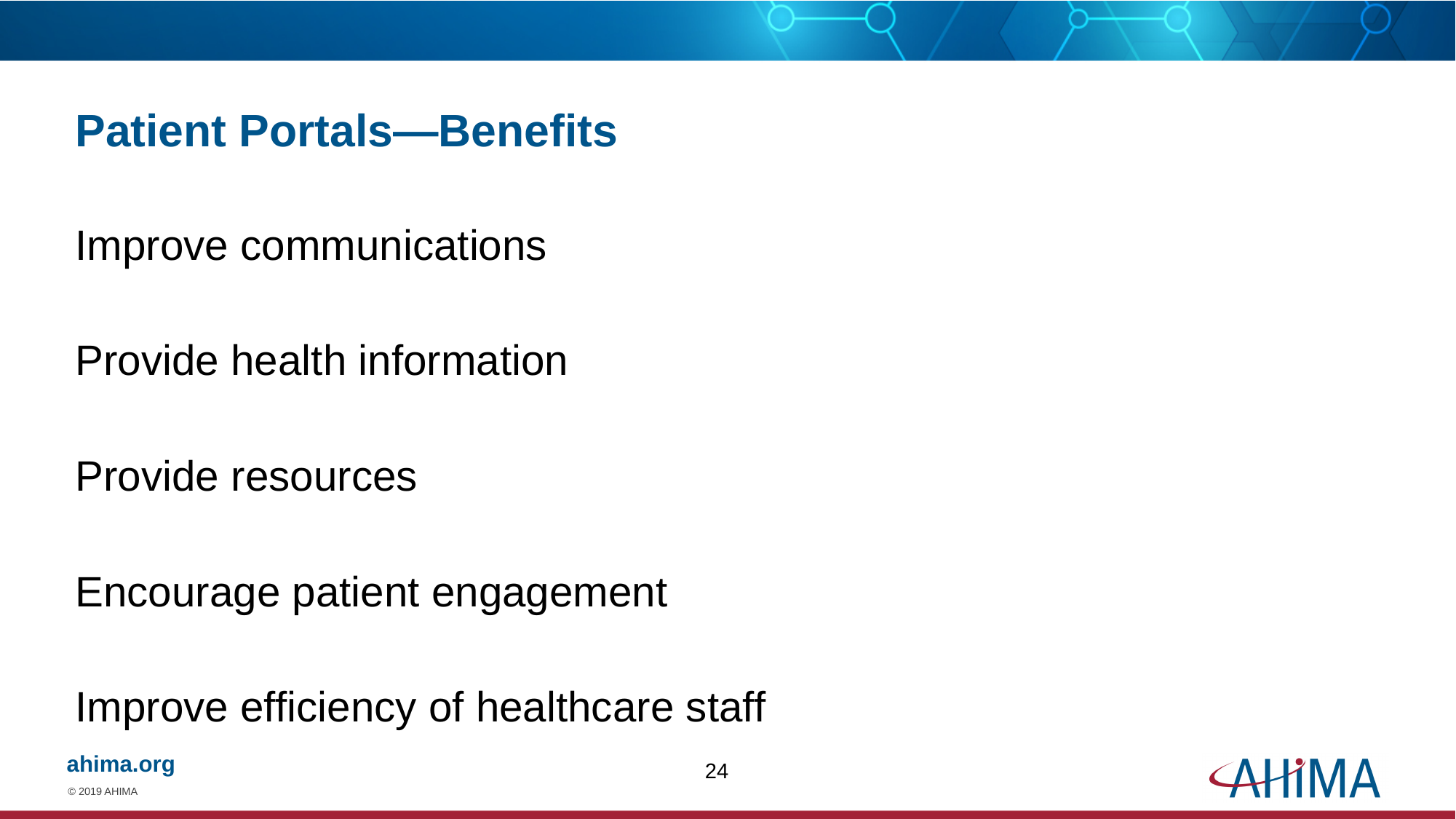

# Patient Portals—Benefits
Improve communications

Provide health information

Provide resources

Encourage patient engagement

Improve efficiency of healthcare staff